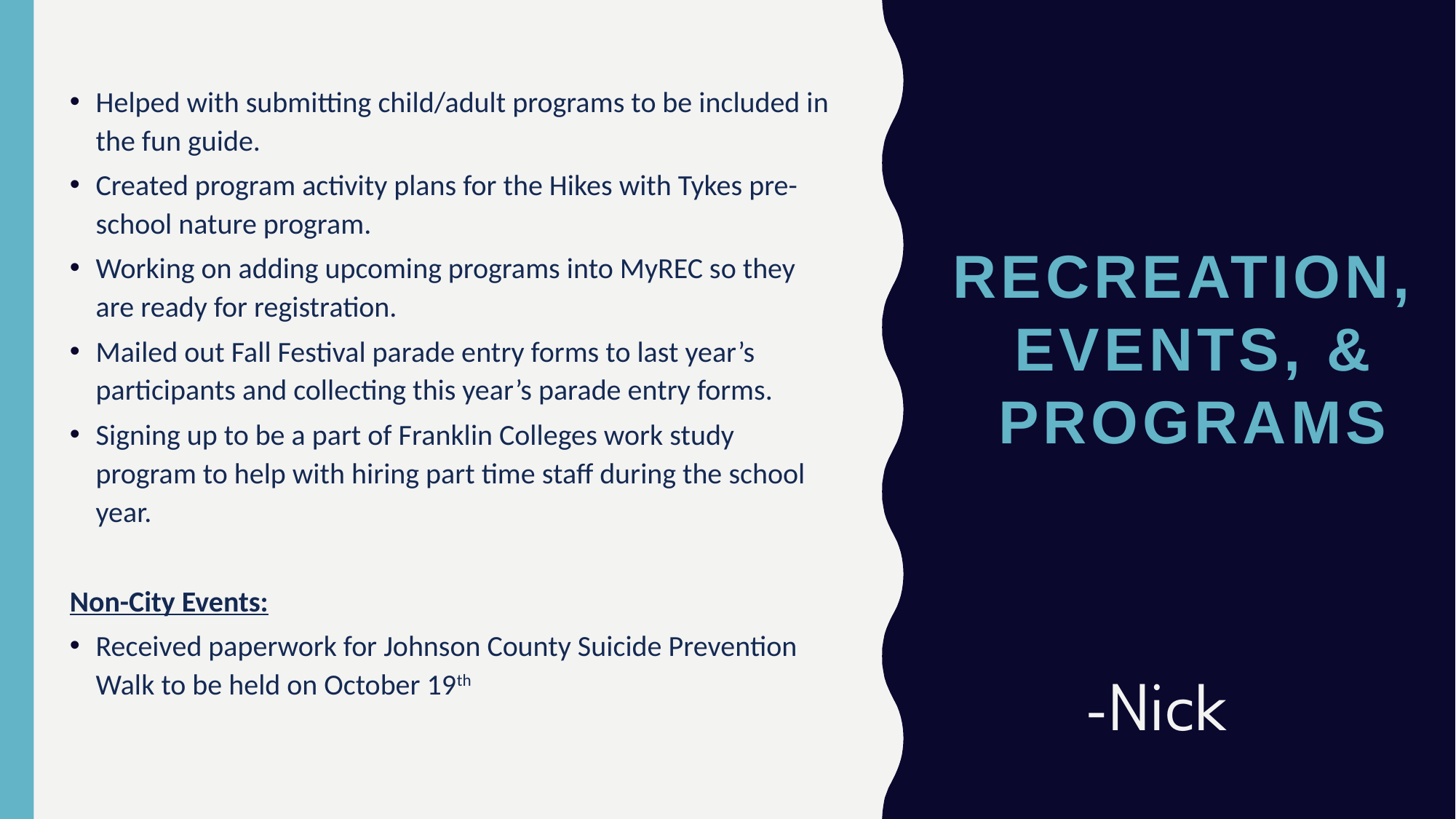

Helped with submitting child/adult programs to be included in the fun guide.
Created program activity plans for the Hikes with Tykes pre-school nature program.
Working on adding upcoming programs into MyREC so they are ready for registration.
Mailed out Fall Festival parade entry forms to last year’s participants and collecting this year’s parade entry forms.
Signing up to be a part of Franklin Colleges work study program to help with hiring part time staff during the school year.

Non-City Events:
Received paperwork for Johnson County Suicide Prevention Walk to be held on October 19th

# RecreatioN, Events, & pROGRAMS
-Nick